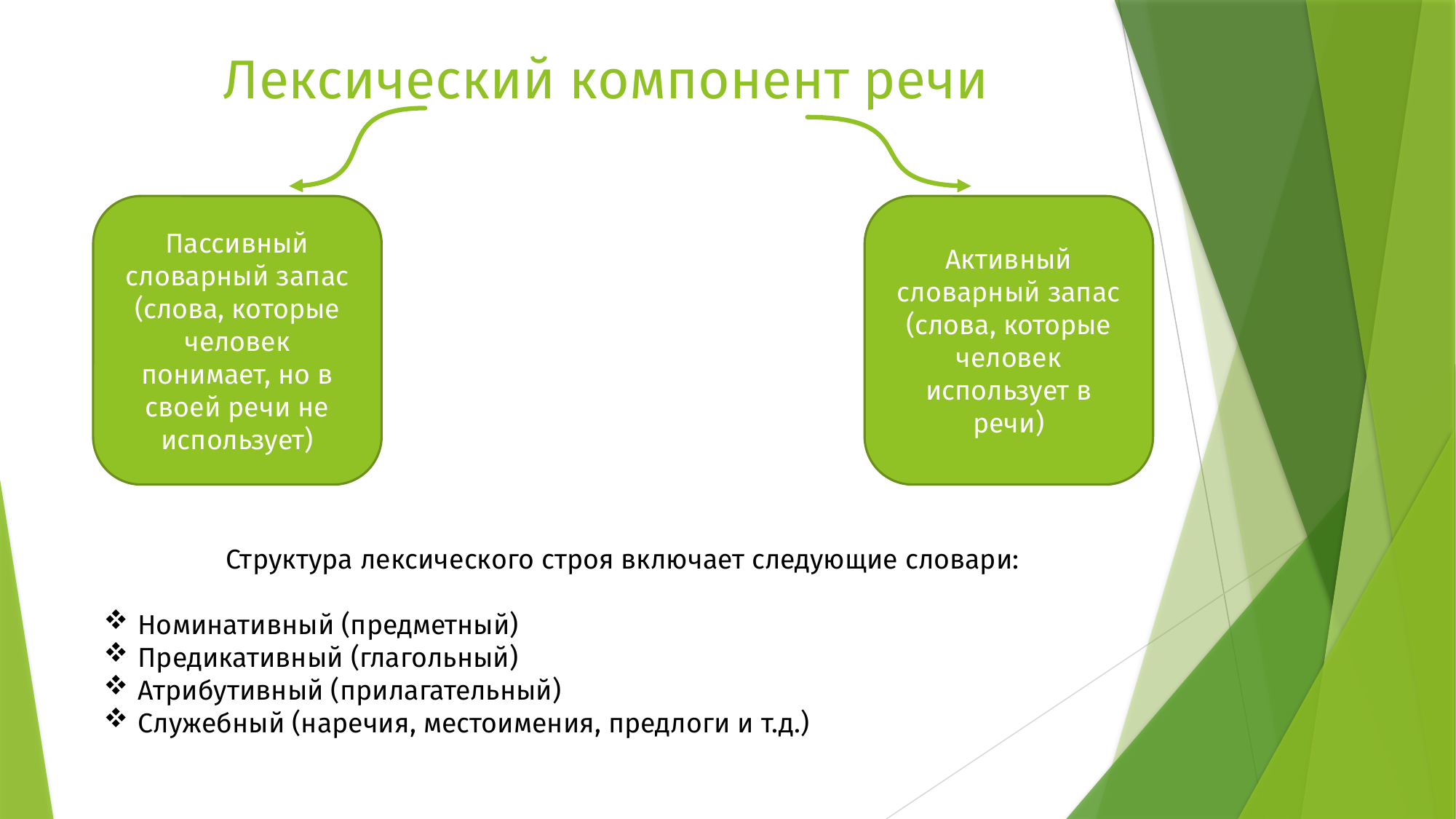

# Лексический компонент речи
Пассивный словарный запас (слова, которые человек понимает, но в своей речи не использует)
Активный словарный запас
(слова, которые человек использует в речи)
Структура лексического строя включает следующие словари:

Номинативный (предметный)
Предикативный (глагольный)
Атрибутивный (прилагательный)
Служебный (наречия, местоимения, предлоги и т.д.)